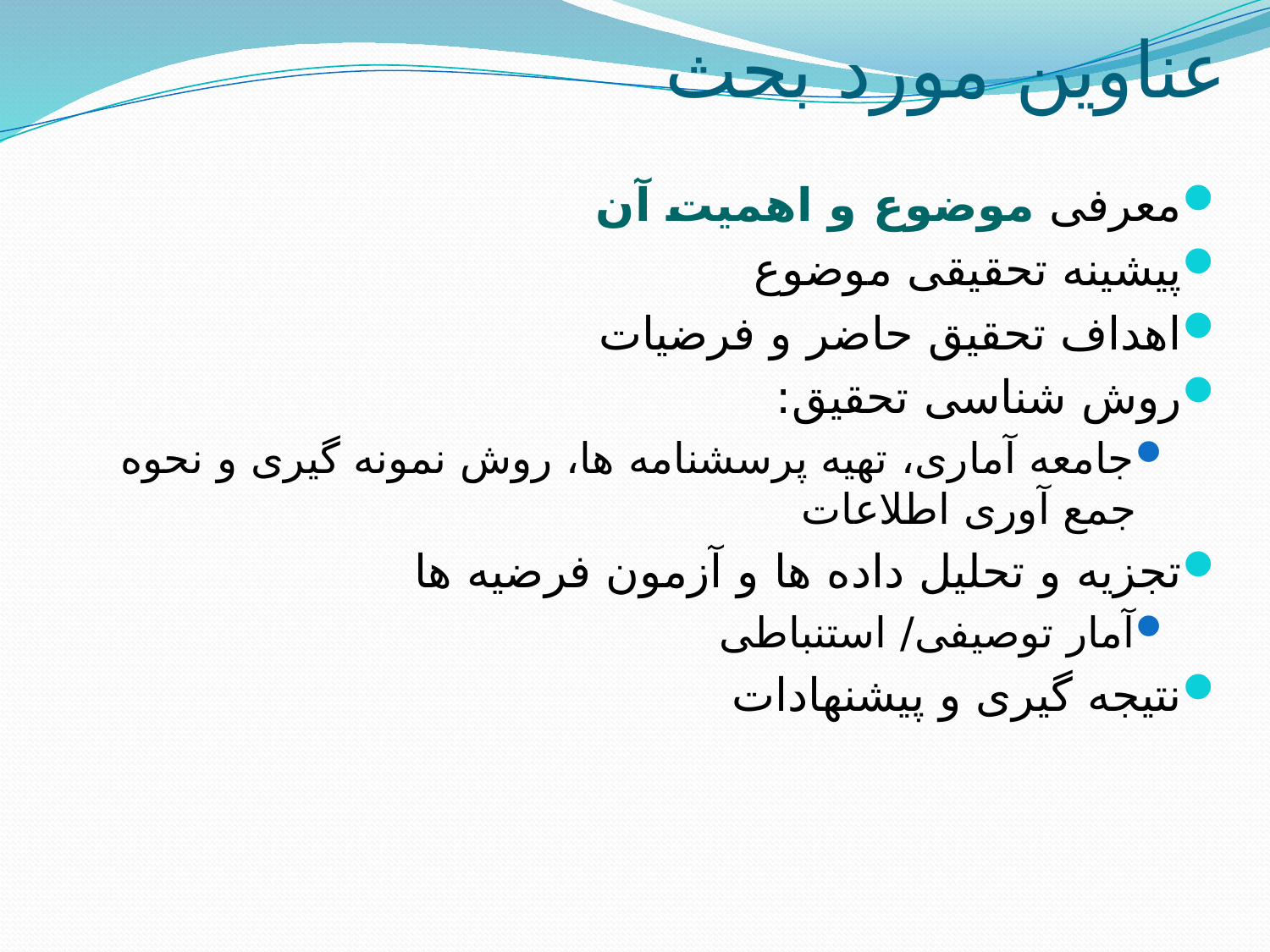

# عناوین مورد بحث
معرفی موضوع و اهمیت آن
پیشینه تحقیقی موضوع
اهداف تحقیق حاضر و فرضیات
روش شناسی تحقیق:
جامعه آماری، تهیه پرسشنامه ها، روش نمونه گیری و نحوه جمع آوری اطلاعات
تجزیه و تحلیل داده ها و آزمون فرضیه ها
آمار توصیفی/ استنباطی
نتیجه گیری و پیشنهادات